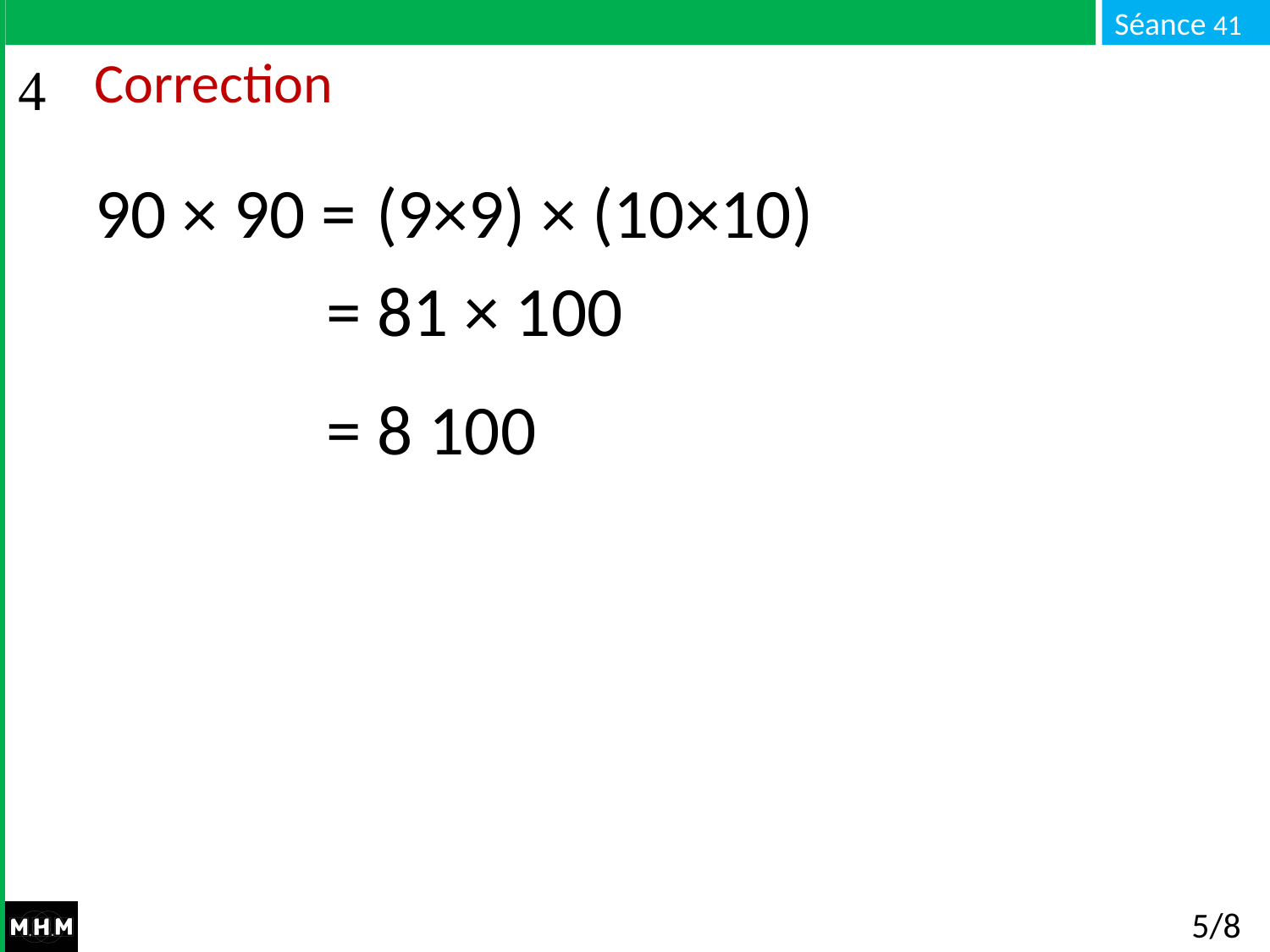

# Correction
90 × 90 = …
(9×9) × (10×10)
 = 81 × 100
 = 8 100
5/8